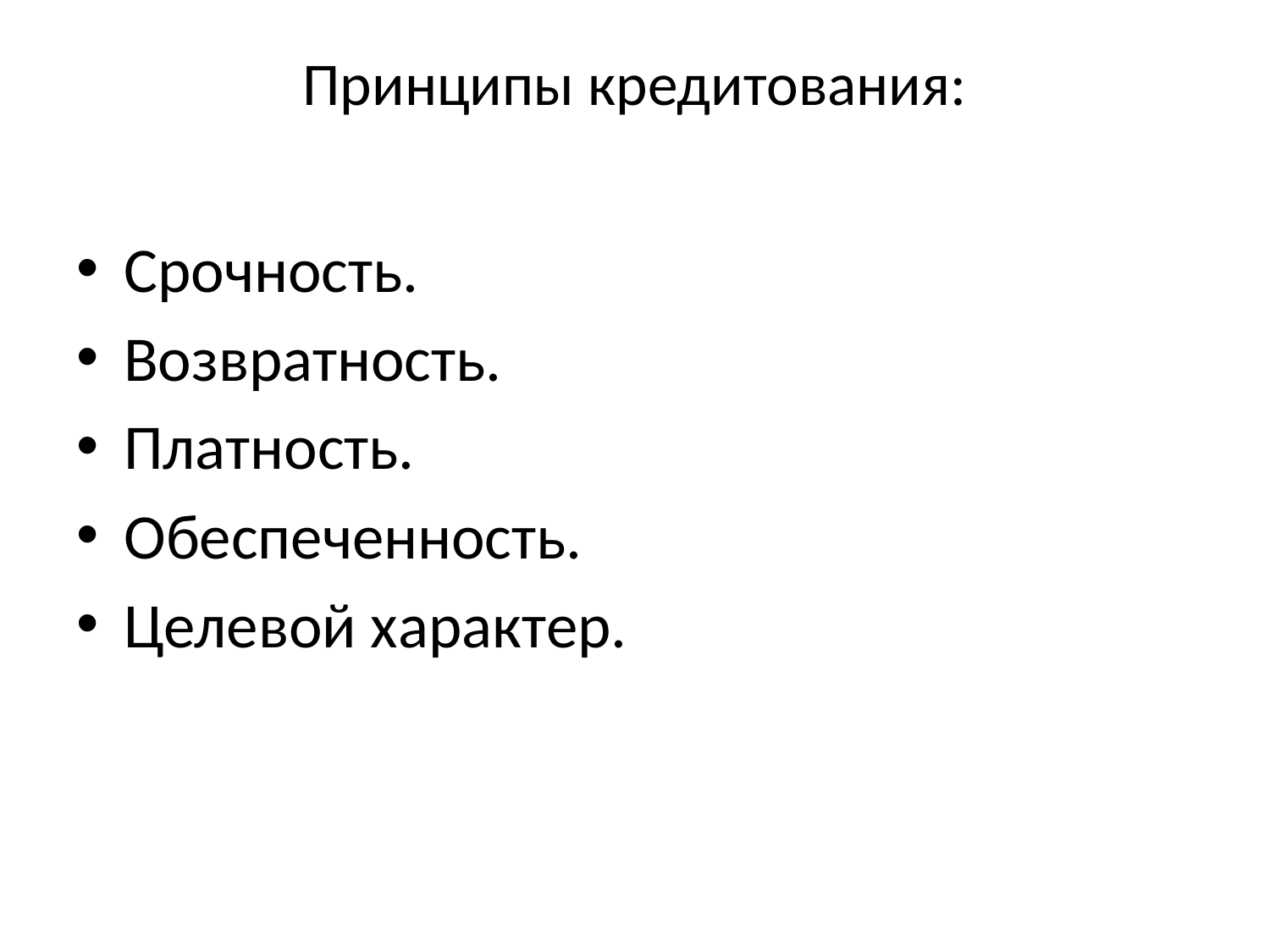

# Принципы кредитования:
Срочность.
Возвратность.
Платность.
Обеспеченность.
Целевой характер.